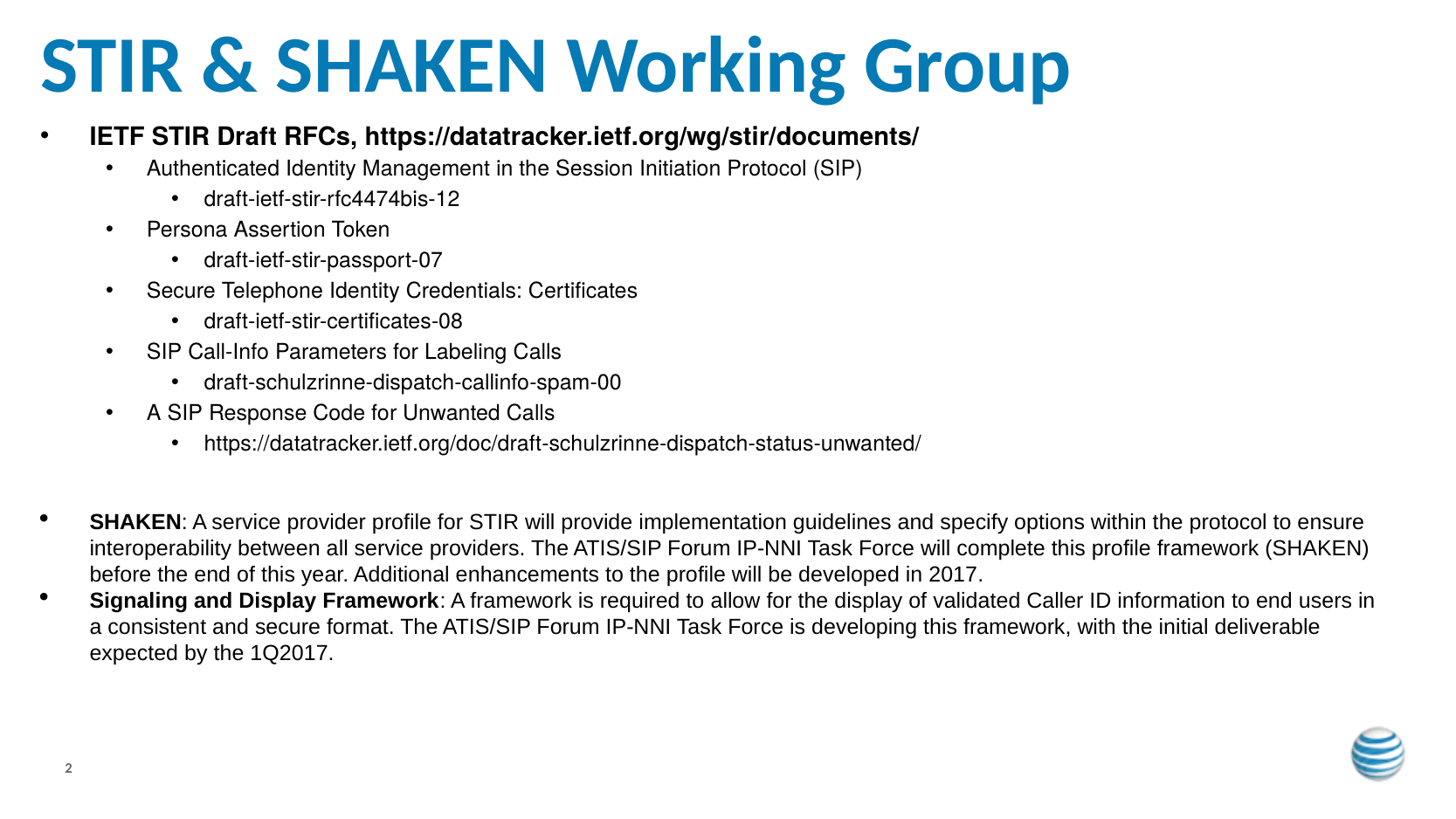

STIR & SHAKEN Working Group
IETF STIR Draft RFCs, https://datatracker.ietf.org/wg/stir/documents/
Authenticated Identity Management in the Session Initiation Protocol (SIP)
draft-ietf-stir-rfc4474bis-12
Persona Assertion Token
draft-ietf-stir-passport-07
Secure Telephone Identity Credentials: Certificates
draft-ietf-stir-certificates-08
SIP Call-Info Parameters for Labeling Calls
draft-schulzrinne-dispatch-callinfo-spam-00
A SIP Response Code for Unwanted Calls
https://datatracker.ietf.org/doc/draft-schulzrinne-dispatch-status-unwanted/

SHAKEN: A service provider profile for STIR will provide implementation guidelines and specify options within the protocol to ensure interoperability between all service providers. The ATIS/SIP Forum IP-NNI Task Force will complete this profile framework (SHAKEN) before the end of this year. Additional enhancements to the profile will be developed in 2017.
Signaling and Display Framework: A framework is required to allow for the display of validated Caller ID information to end users in a consistent and secure format. The ATIS/SIP Forum IP-NNI Task Force is developing this framework, with the initial deliverable expected by the 1Q2017.
2